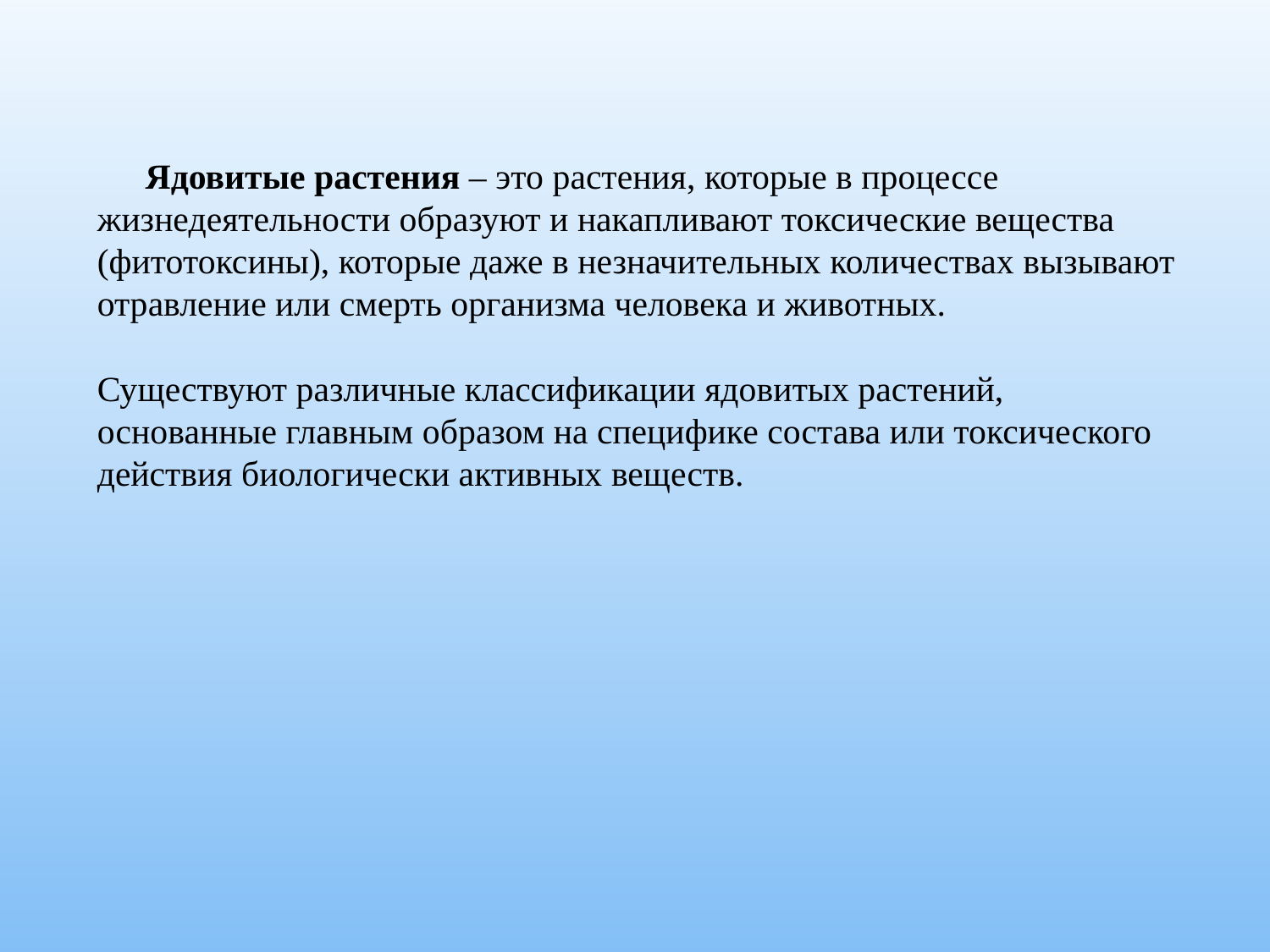

Ядовитые растения – это растения, которые в процессе жизнедеятельности образуют и накапливают токсические вещества (фитотоксины), которые даже в незначительных количествах вызывают отравление или смерть организма человека и животных.

Существуют различные классификации ядовитых растений, основанные главным образом на специфике состава или токсического действия биологически активных веществ.